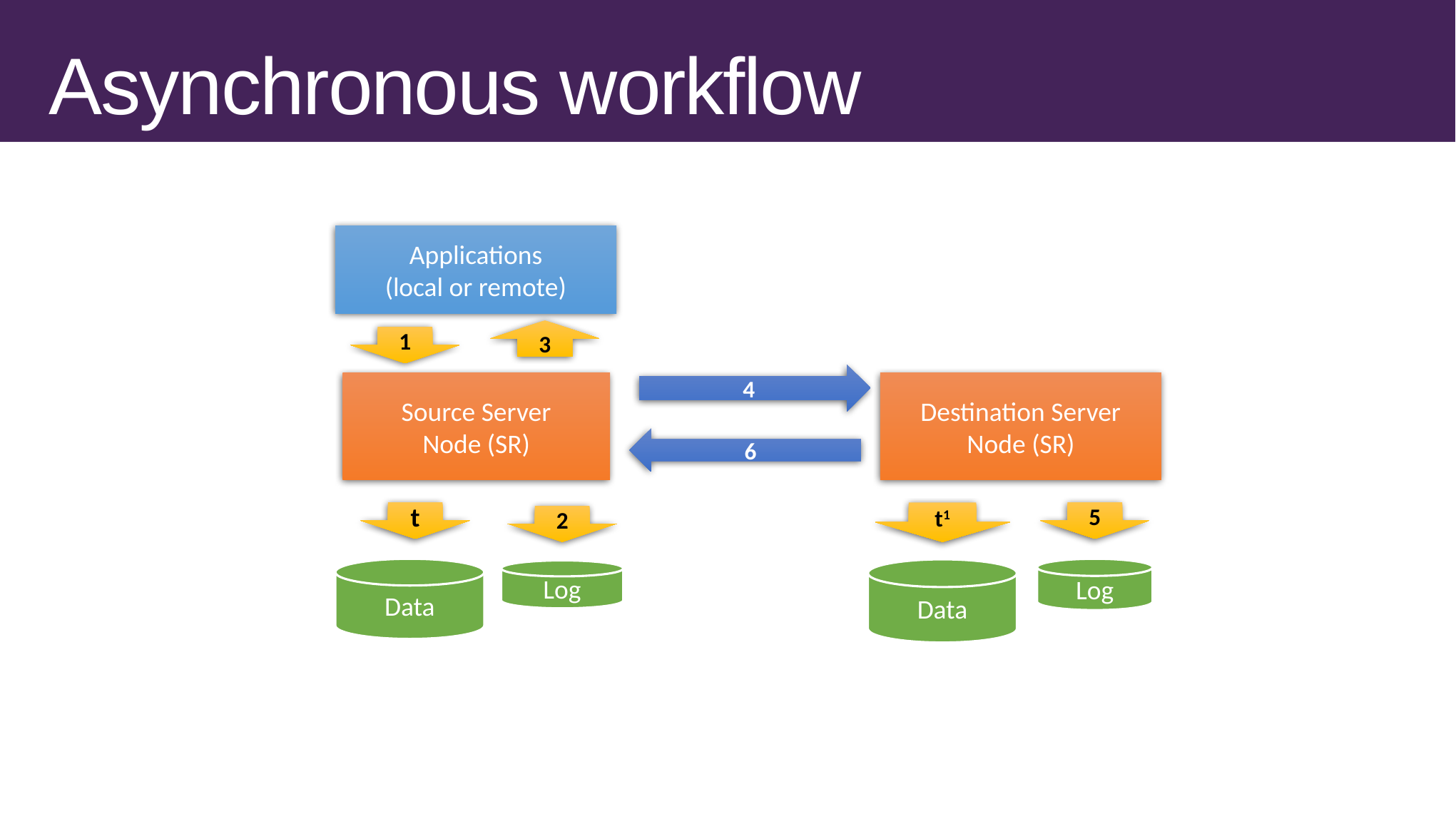

# Asynchronous workflow

Applications
(local or remote)
3
1
4
Source Server
Node (SR)
Destination Server
Node (SR)
6
t
t1
5
2
Data
Log
Data
Log